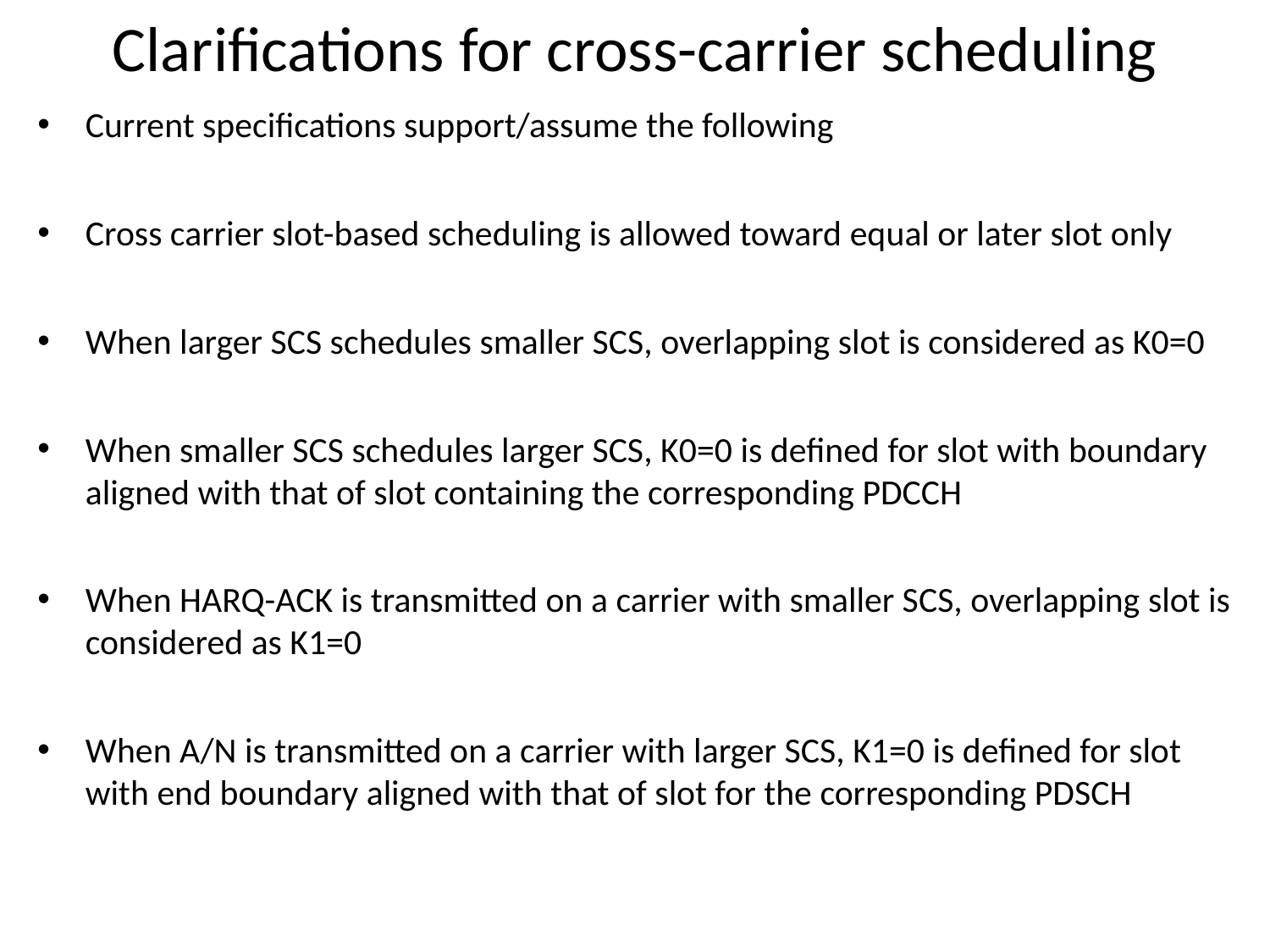

# Clarifications for cross-carrier scheduling
Current specifications support/assume the following

Cross carrier slot-based scheduling is allowed toward equal or later slot only

When larger SCS schedules smaller SCS, overlapping slot is considered as K0=0

When smaller SCS schedules larger SCS, K0=0 is defined for slot with boundary aligned with that of slot containing the corresponding PDCCH

When HARQ-ACK is transmitted on a carrier with smaller SCS, overlapping slot is considered as K1=0

When A/N is transmitted on a carrier with larger SCS, K1=0 is defined for slot with end boundary aligned with that of slot for the corresponding PDSCH